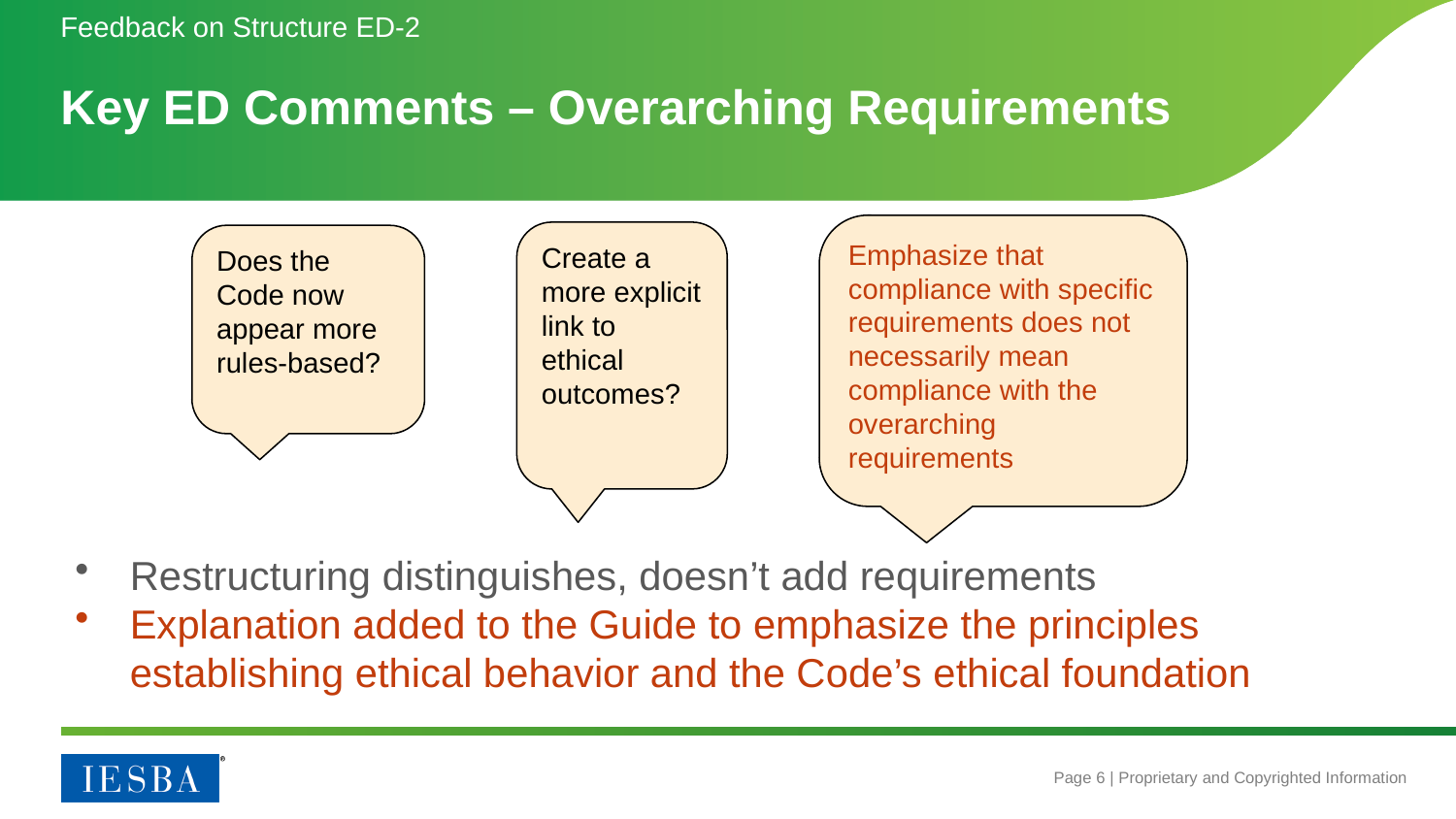

Feedback on Structure ED-2
# Key ED Comments – Overarching Requirements
Emphasize that compliance with specific requirements does not necessarily mean compliance with the overarching requirements
Create a more explicit link to ethical outcomes?
Does the Code now appear more rules-based?
Restructuring distinguishes, doesn’t add requirements
Explanation added to the Guide to emphasize the principles establishing ethical behavior and the Code’s ethical foundation